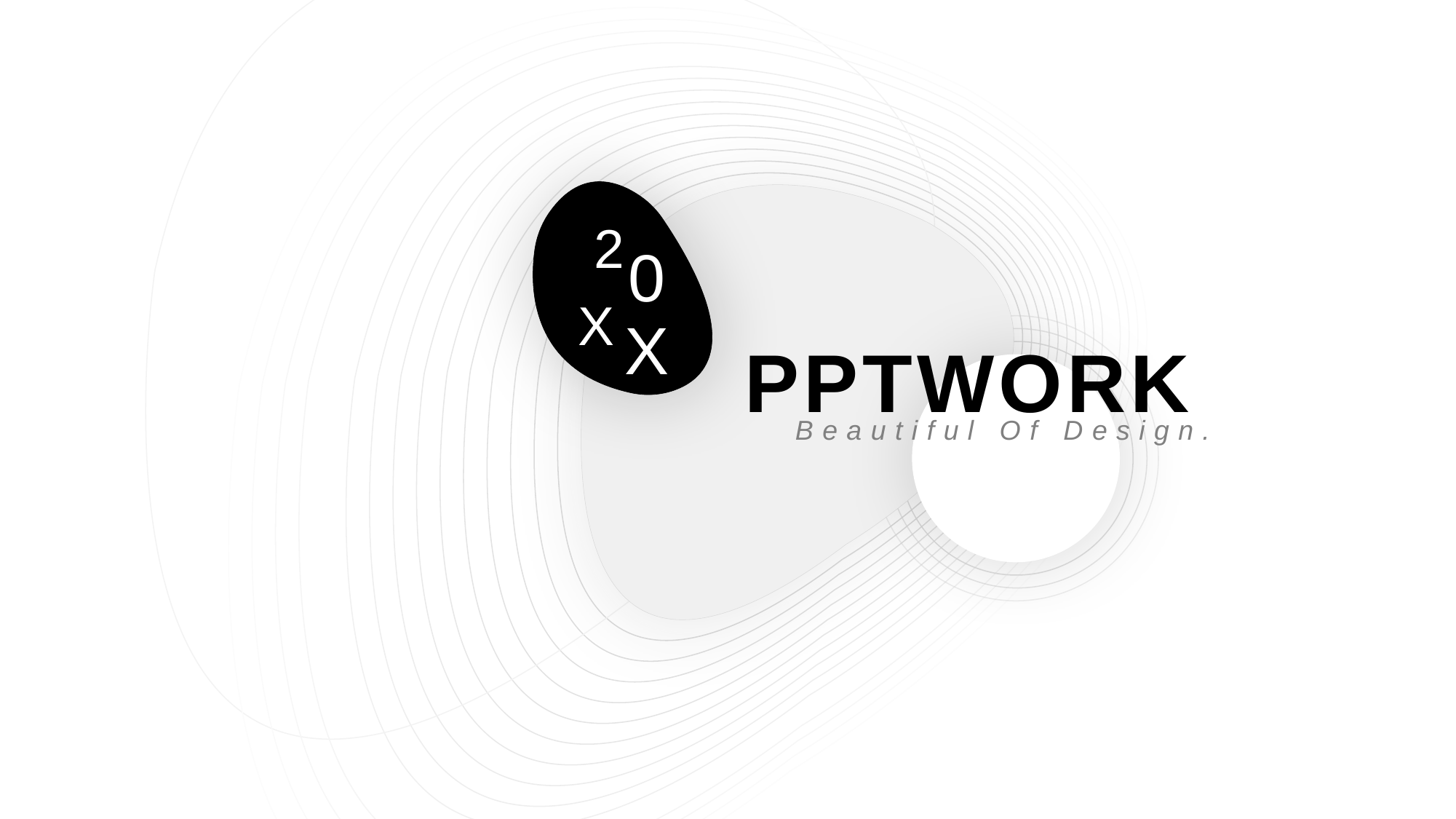

2
0
X
X

PPTWORK
Beautiful Of Design.